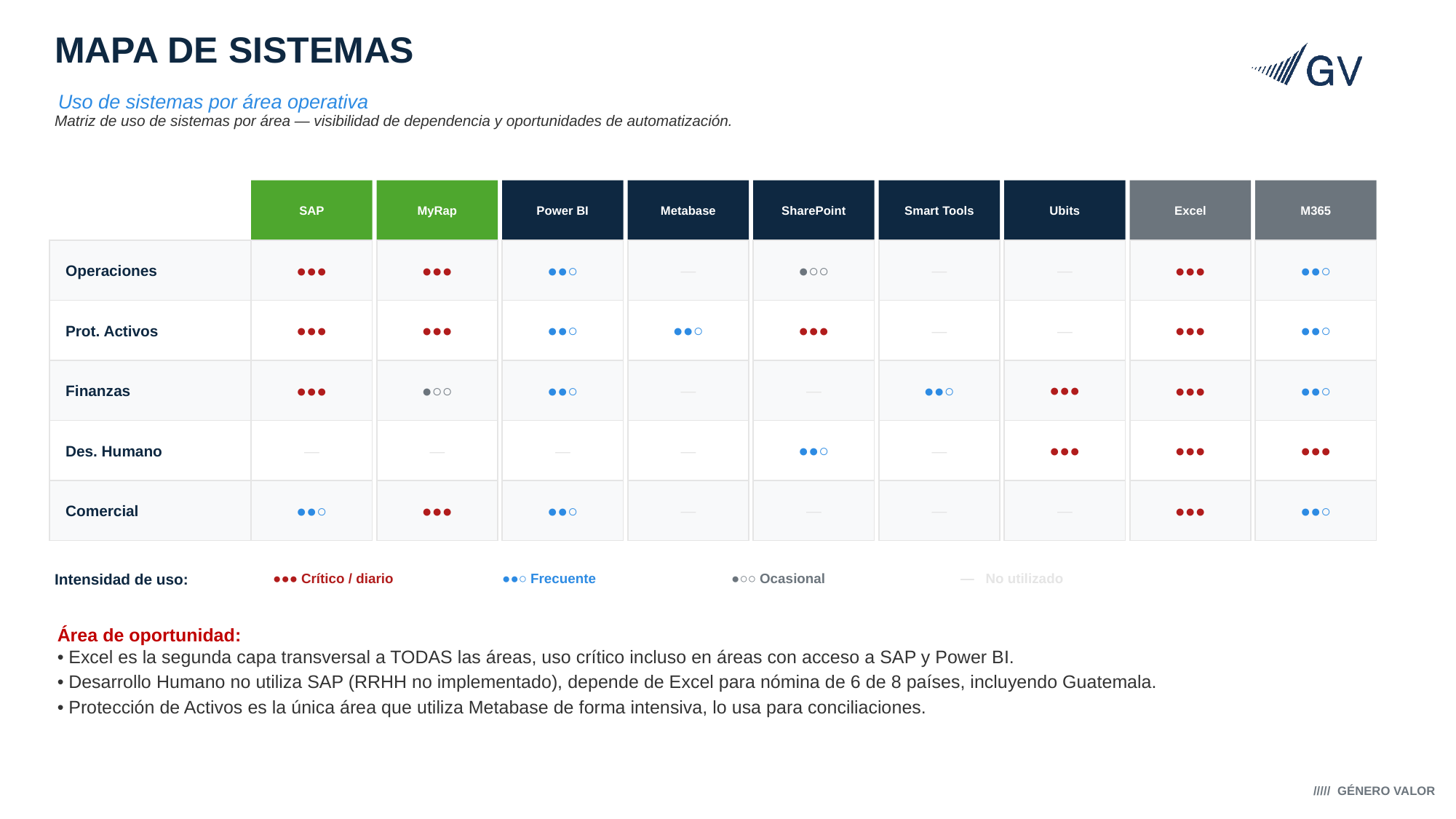

MAPA DE SISTEMAS
Uso de sistemas por área operativa
Matriz de uso de sistemas por área — visibilidad de dependencia y oportunidades de automatización.

SAP
MyRap
Power BI
Metabase
SharePoint
Smart Tools
Ubits
Excel
M365

●●●
●●●
●●○
●○○
●●●
●●○
Operaciones
—
—
—

●●●
●●●
●●○
●●○
●●●
●●●
●●○
Prot. Activos
—
—

●●●
●●●
●○○
●●○
●●○
●●●
●●○
Finanzas
—
—

●●○
●●●
●●●
●●●
Des. Humano
—
—
—
—
—

●●○
●●●
●●○
●●●
●●○
Comercial
—
—
—
—
Intensidad de uso:
●●● Crítico / diario
●●○ Frecuente
●○○ Ocasional
—   No utilizado
Área de oportunidad:
• Excel es la segunda capa transversal a TODAS las áreas, uso crítico incluso en áreas con acceso a SAP y Power BI.
• Desarrollo Humano no utiliza SAP (RRHH no implementado), depende de Excel para nómina de 6 de 8 países, incluyendo Guatemala.
• Protección de Activos es la única área que utiliza Metabase de forma intensiva, lo usa para conciliaciones.
/////  GÉNERO VALOR